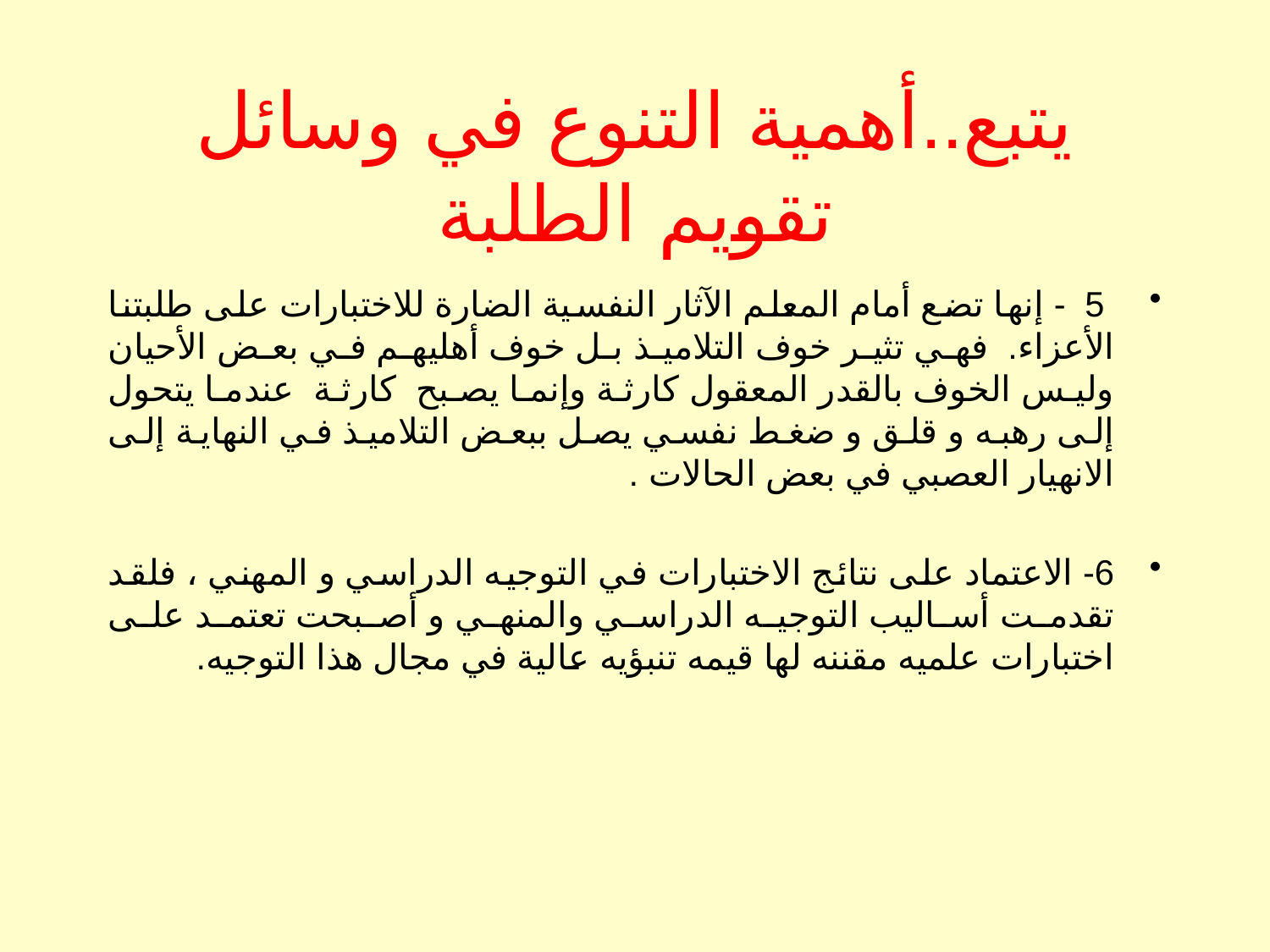

# يتبع..أهمية التنوع في وسائل تقويم الطلبة
 5  - إنها تضع أمام المعلم الآثار النفسية الضارة للاختبارات على طلبتنا الأعزاء.  فهي تثير خوف التلاميذ بل خوف أهليهم في بعض الأحيان وليس الخوف بالقدر المعقول كارثة وإنما يصبح  كارثة  عندما يتحول إلى رهبه و قلق و ضغط نفسي يصل ببعض التلاميذ في النهاية إلى الانهيار العصبي في بعض الحالات .

6- الاعتماد على نتائج الاختبارات في التوجيه الدراسي و المهني ، فلقد تقدمت أساليب التوجيه الدراسي والمنهي و أصبحت تعتمد على اختبارات علميه مقننه لها قيمه تنبؤيه عالية في مجال هذا التوجيه.